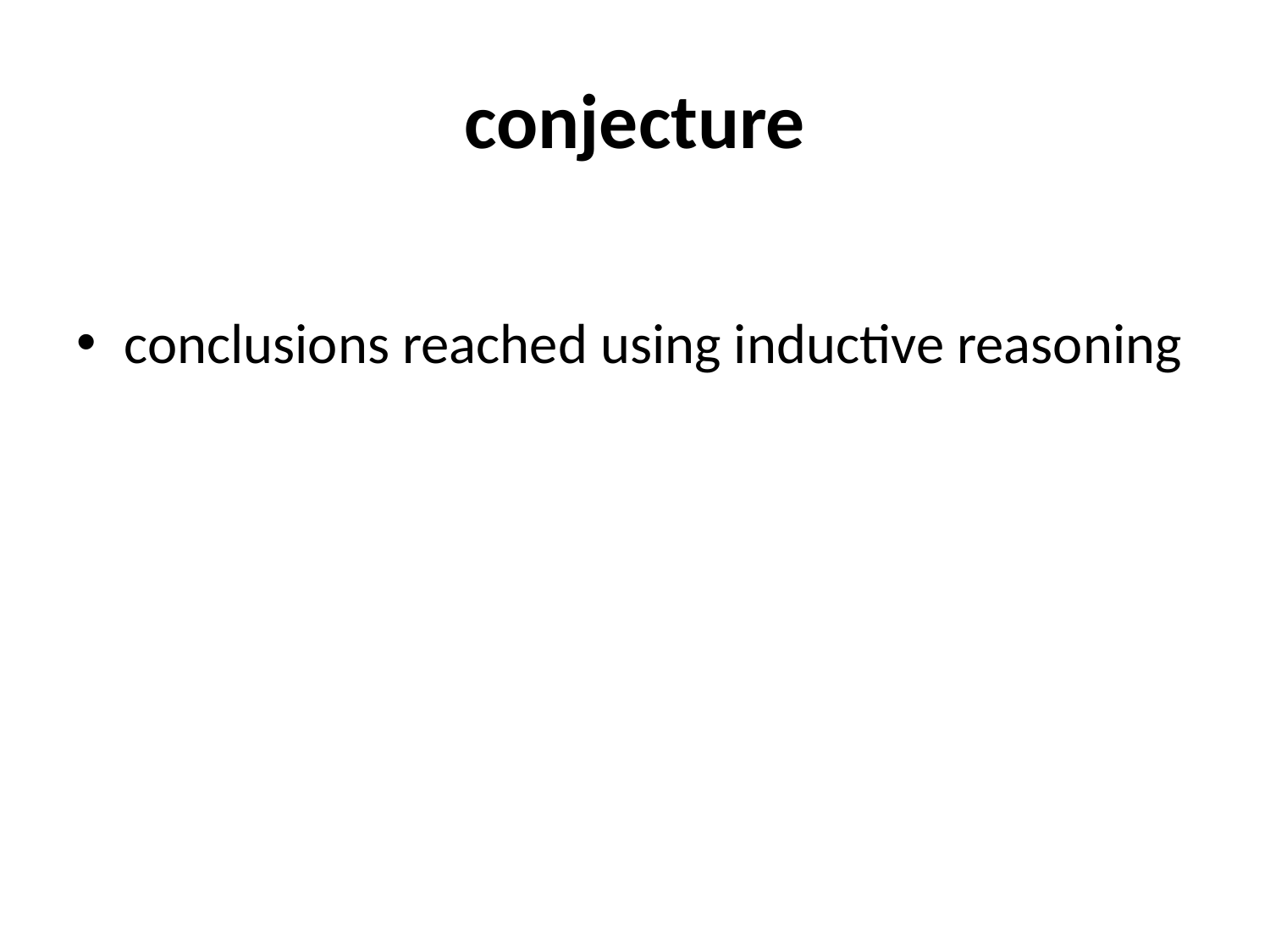

# conjecture

conclusions reached using inductive reasoning